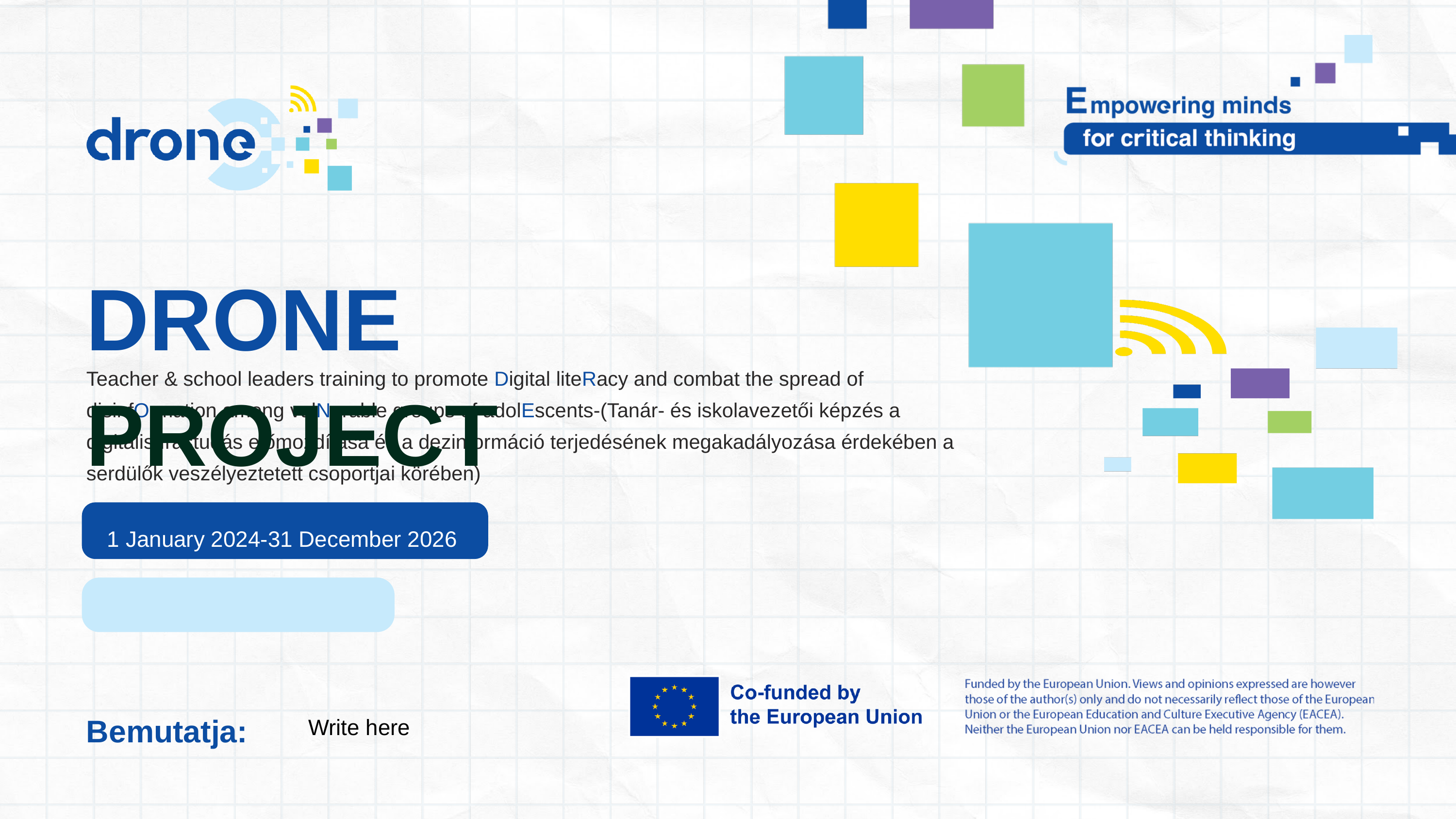

DRONE PROJECT
Teacher & school leaders training to promote Digital liteRacy and combat the spread of disinfOrmation among vulNerable groups of adolEscents-(Tanár- és iskolavezetői képzés a digitális írástudás előmozdítása és a dezinformáció terjedésének megakadályozása érdekében a serdülők veszélyeztetett csoportjai körében)

1 January 2024-31 December 2026

Bemutatja:
Write here